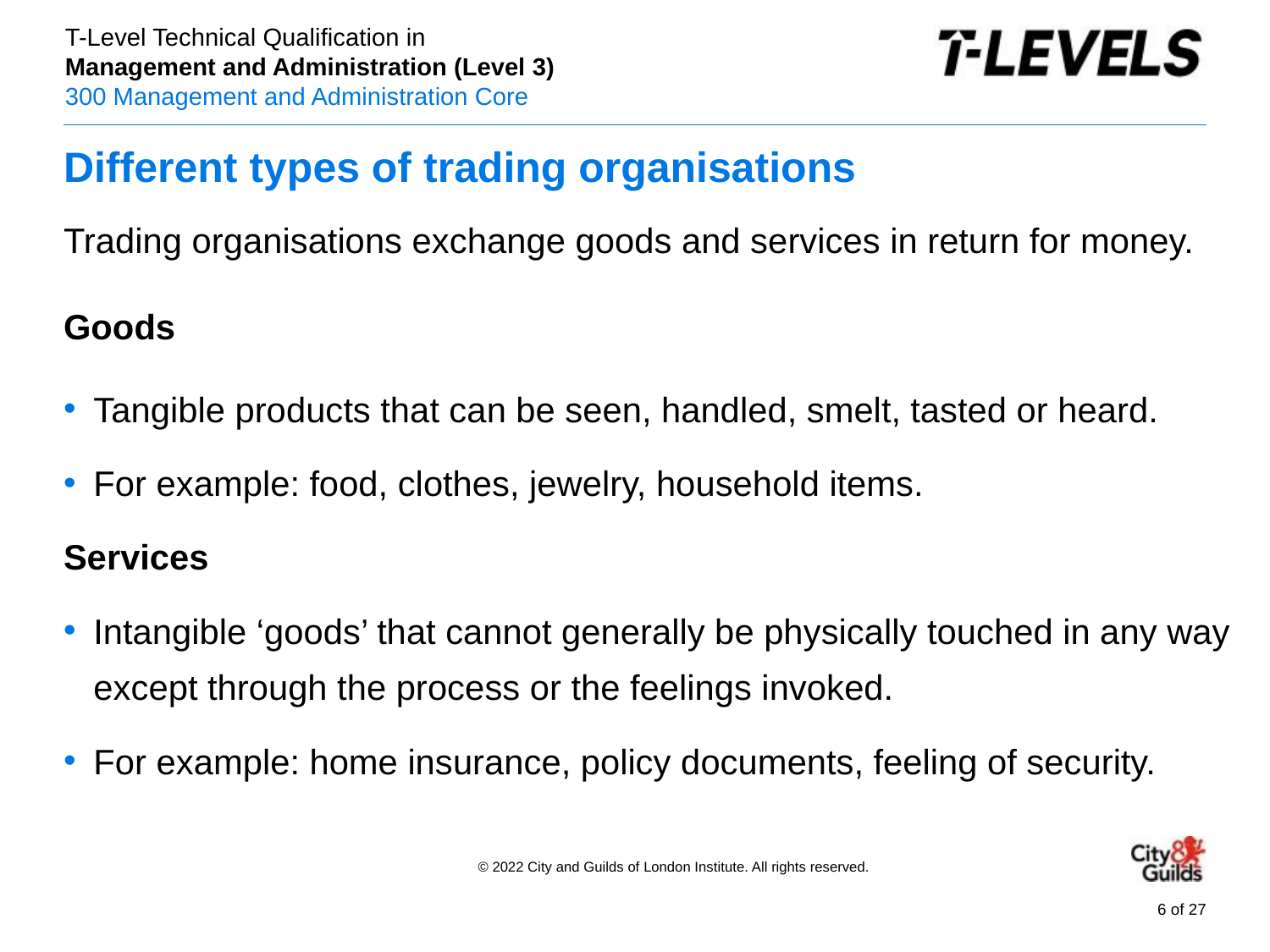

# Different types of trading organisations
Trading organisations exchange goods and services in return for money.
Goods
Tangible products that can be seen, handled, smelt, tasted or heard.
For example: food, clothes, jewelry, household items.
Services
Intangible ‘goods’ that cannot generally be physically touched in any way except through the process or the feelings invoked.
For example: home insurance, policy documents, feeling of security.